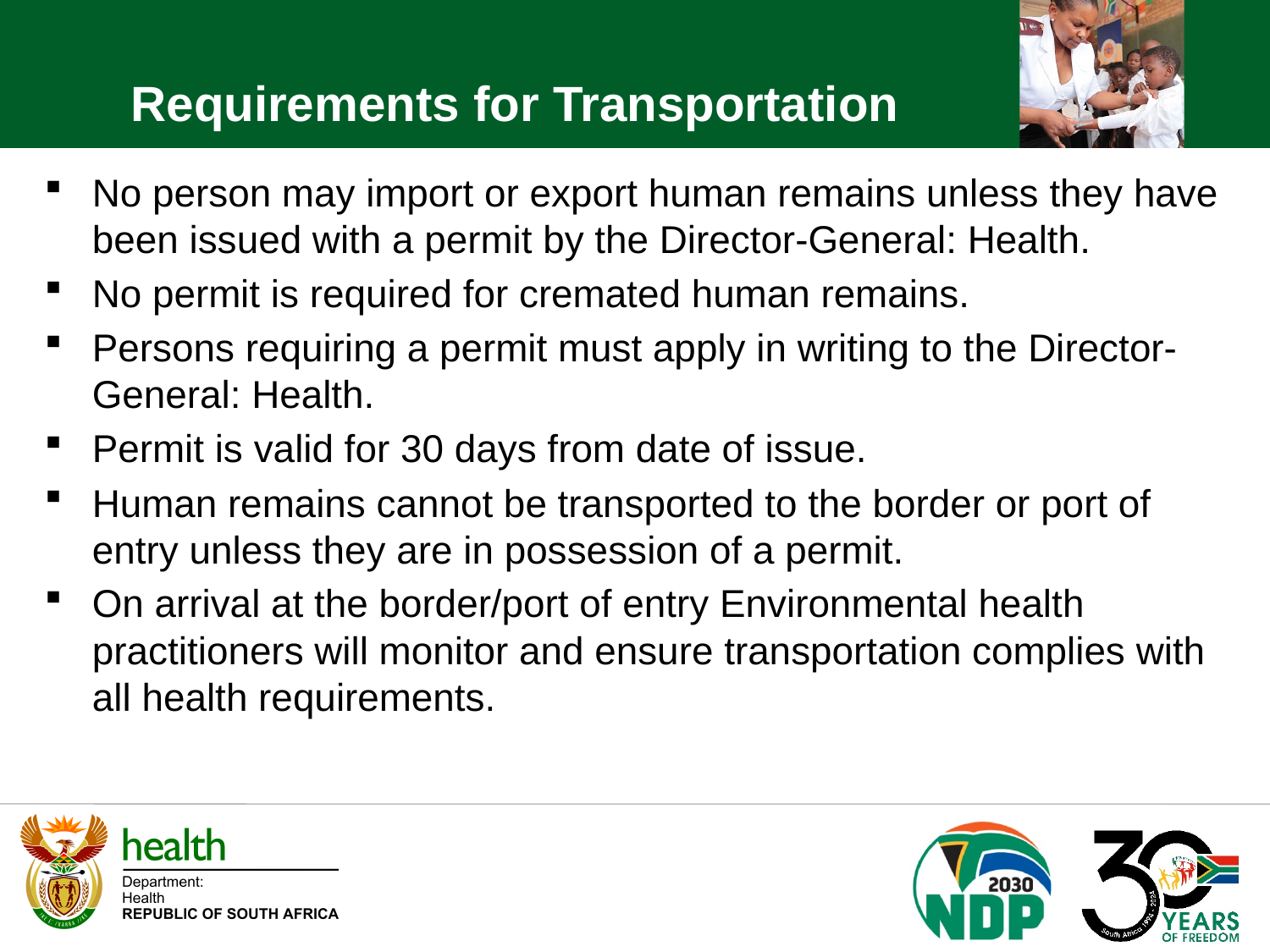

Requirements for Transportation
No person may import or export human remains unless they have been issued with a permit by the Director-General: Health.
No permit is required for cremated human remains.
Persons requiring a permit must apply in writing to the Director-General: Health.
Permit is valid for 30 days from date of issue.
Human remains cannot be transported to the border or port of entry unless they are in possession of a permit.
On arrival at the border/port of entry Environmental health practitioners will monitor and ensure transportation complies with all health requirements.